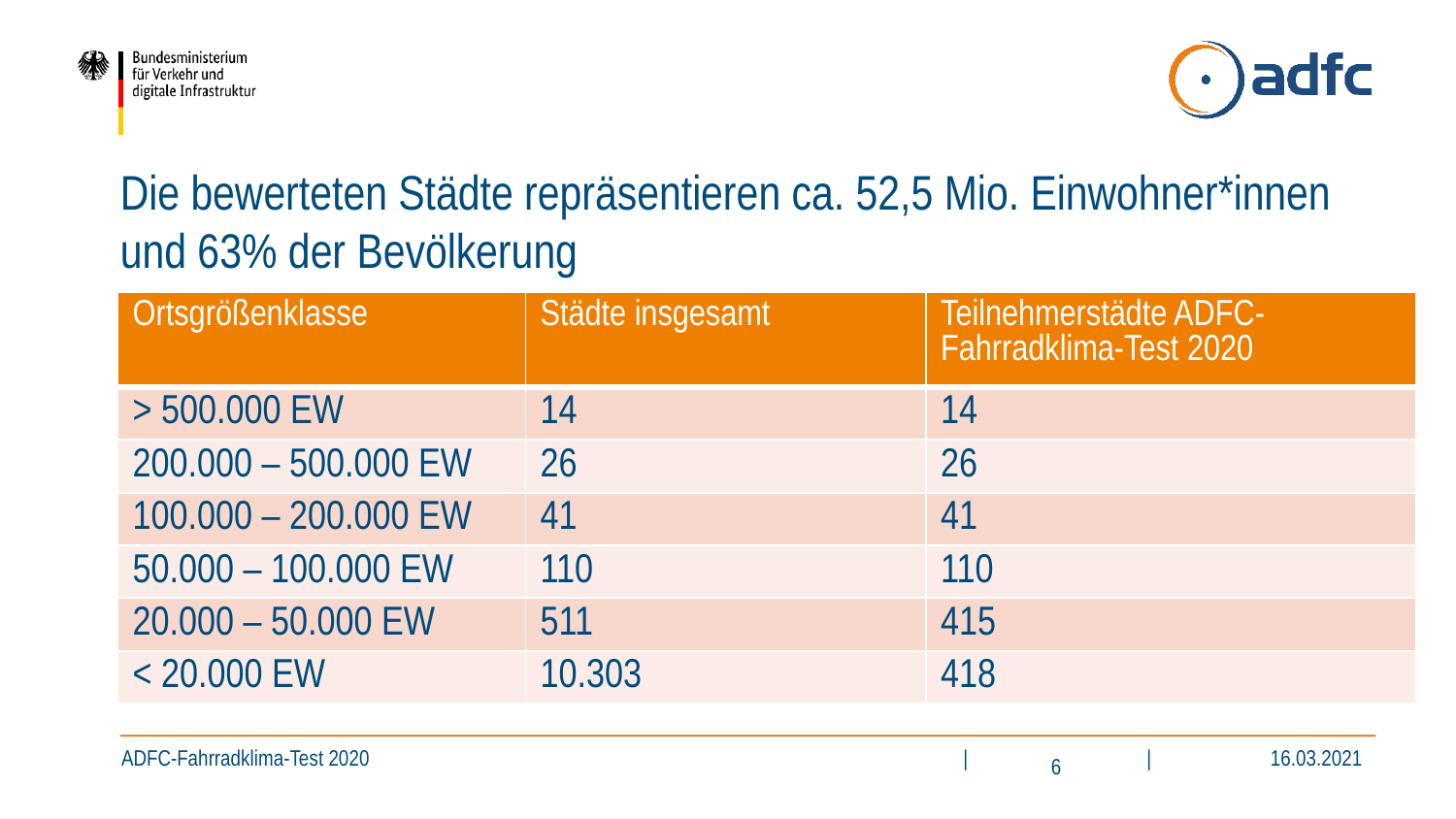

Die bewerteten Städte repräsentieren ca. 52,5 Mio. Einwohner*innen
und 63% der Bevölkerung
| Ortsgrößenklasse | Städte insgesamt | Teilnehmerstädte ADFC-Fahrradklima-Test 2020 |
| --- | --- | --- |
| > 500.000 EW | 14 | 14 |
| 200.000 – 500.000 EW | 26 | 26 |
| 100.000 – 200.000 EW | 41 | 41 |
| 50.000 – 100.000 EW | 110 | 110 |
| 20.000 – 50.000 EW | 511 | 415 |
| < 20.000 EW | 10.303 | 418 |